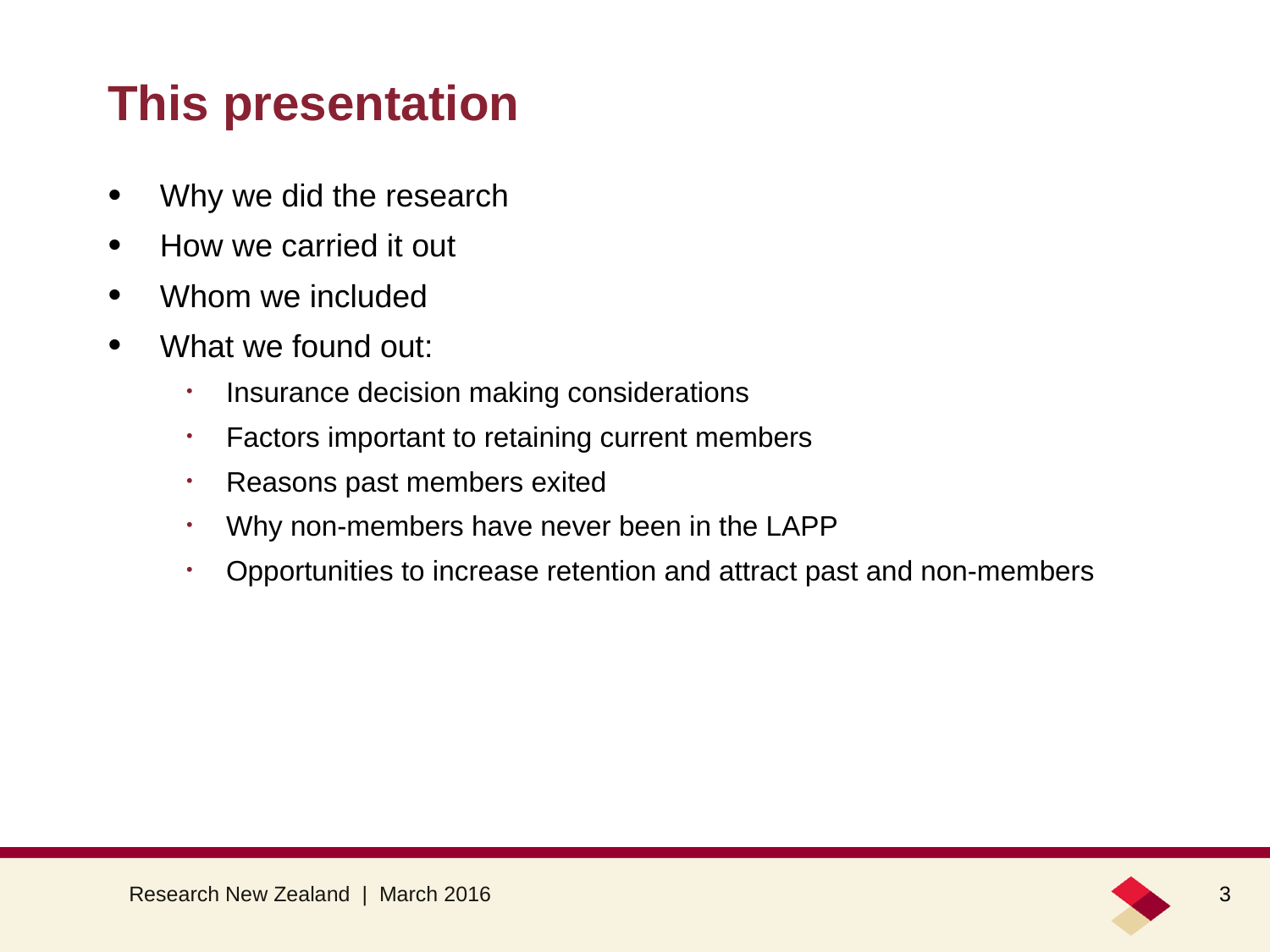

# This presentation
Why we did the research
How we carried it out
Whom we included
What we found out:
Insurance decision making considerations
Factors important to retaining current members
Reasons past members exited
Why non-members have never been in the LAPP
Opportunities to increase retention and attract past and non-members